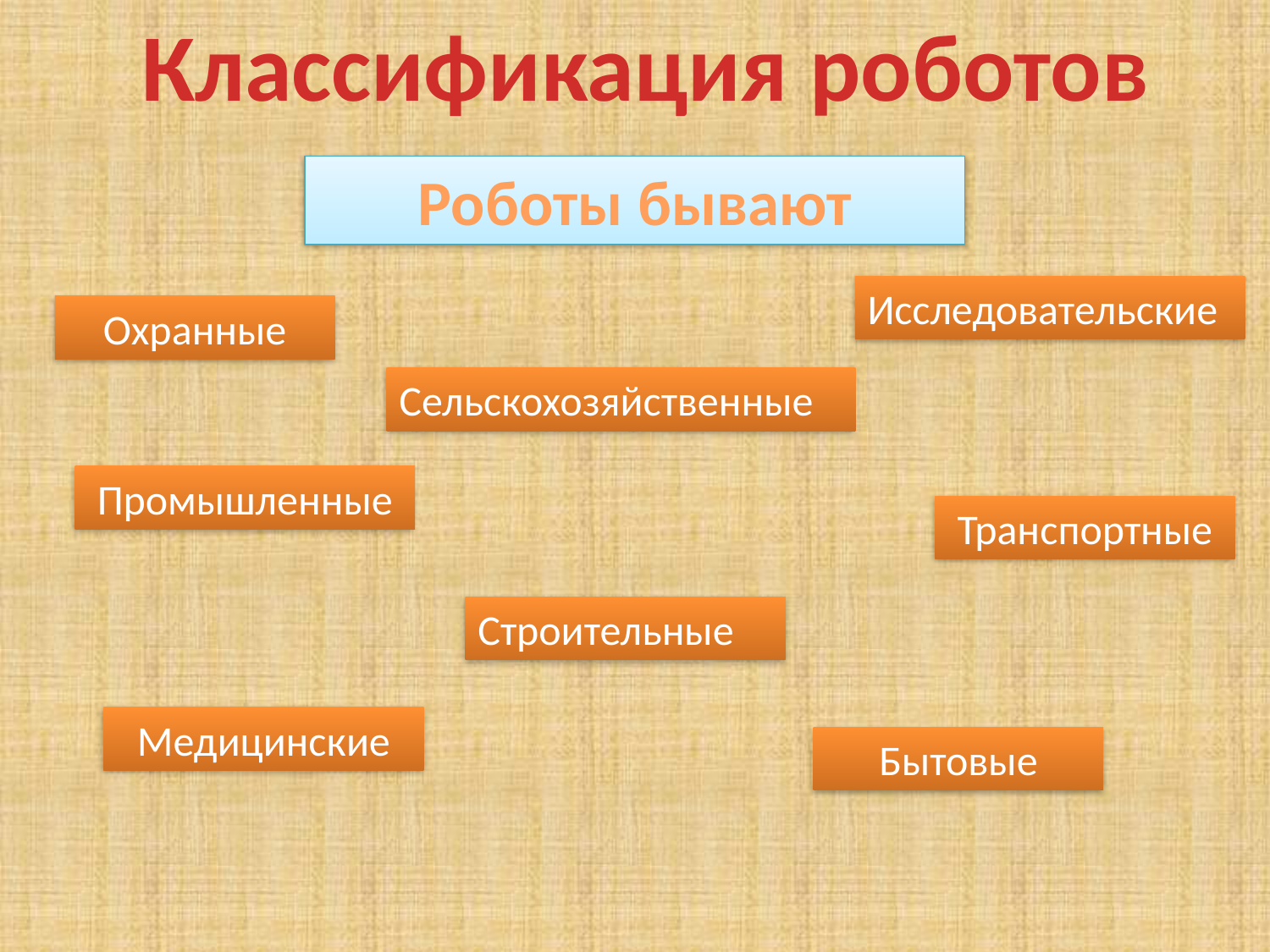

Классификация роботов
Роботы бывают
Исследовательские
Охранные
Сельскохозяйственные
Промышленные
Транспортные
Строительные
Медицинские
Бытовые